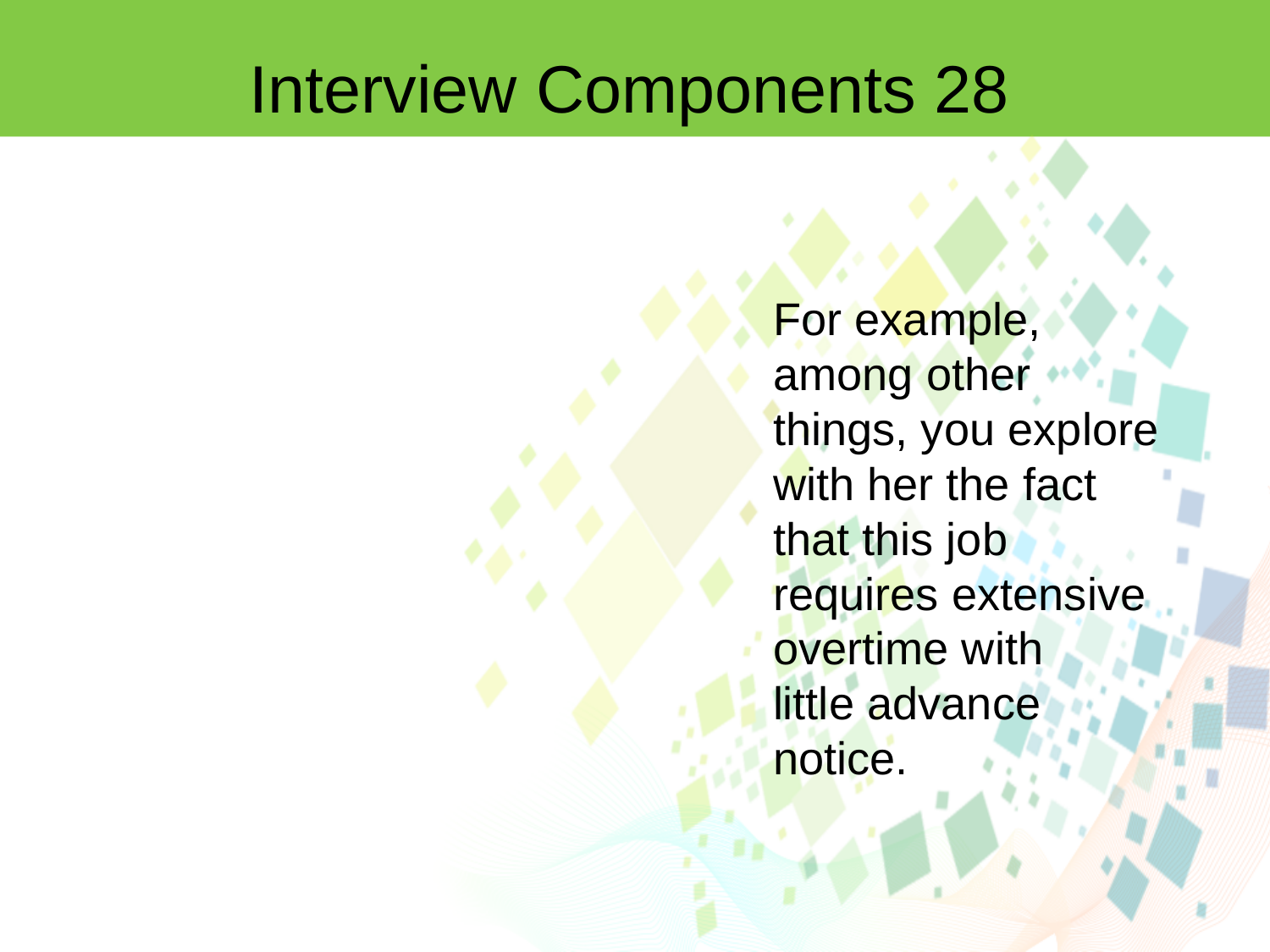

Interview Components 28
For example, among other
things, you explore with her the fact that this job requires extensive overtime with
little advance notice.